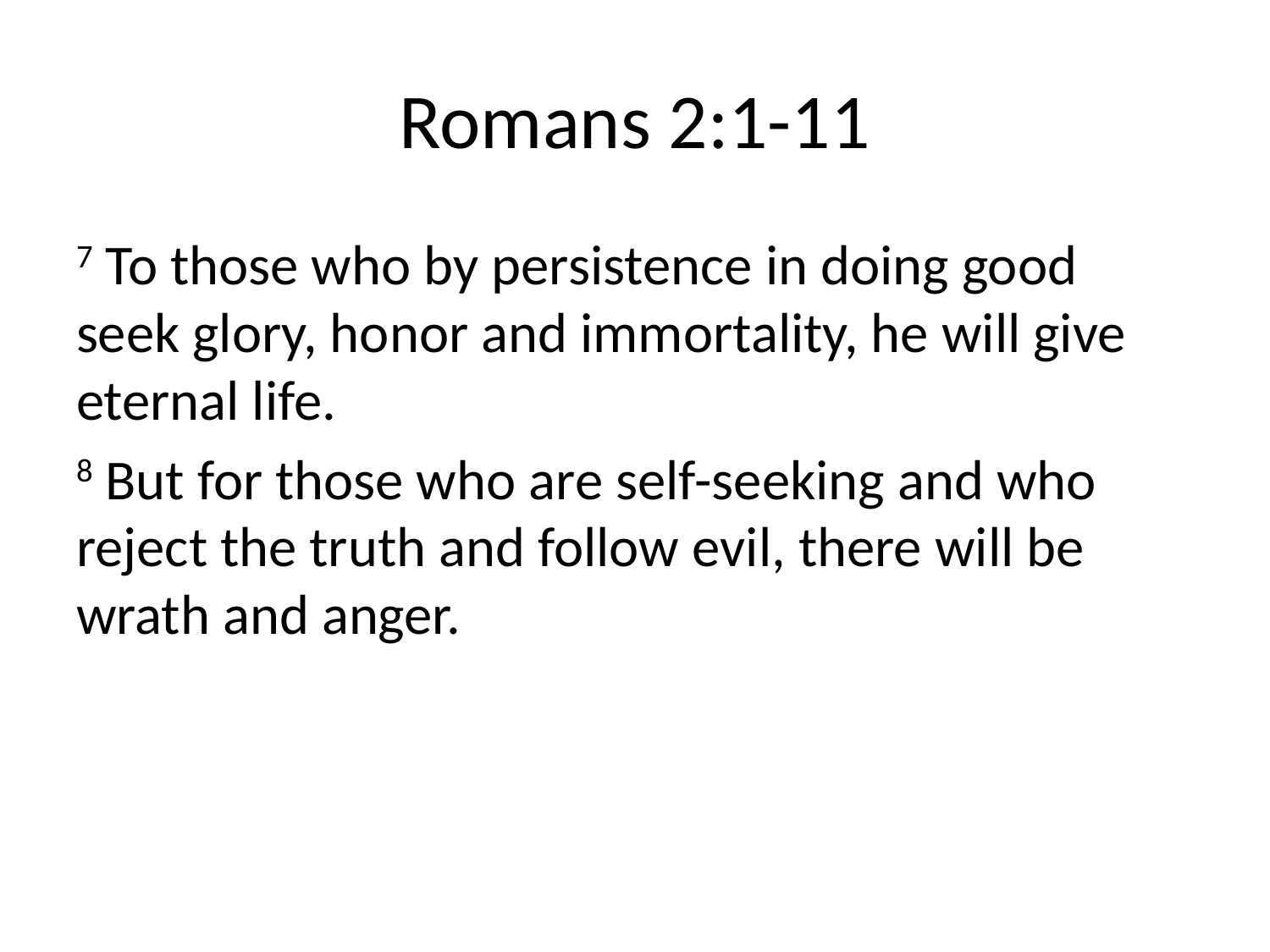

# Romans 2:1-11
7 To those who by persistence in doing good seek glory, honor and immortality, he will give eternal life.
8 But for those who are self-seeking and who reject the truth and follow evil, there will be wrath and anger.